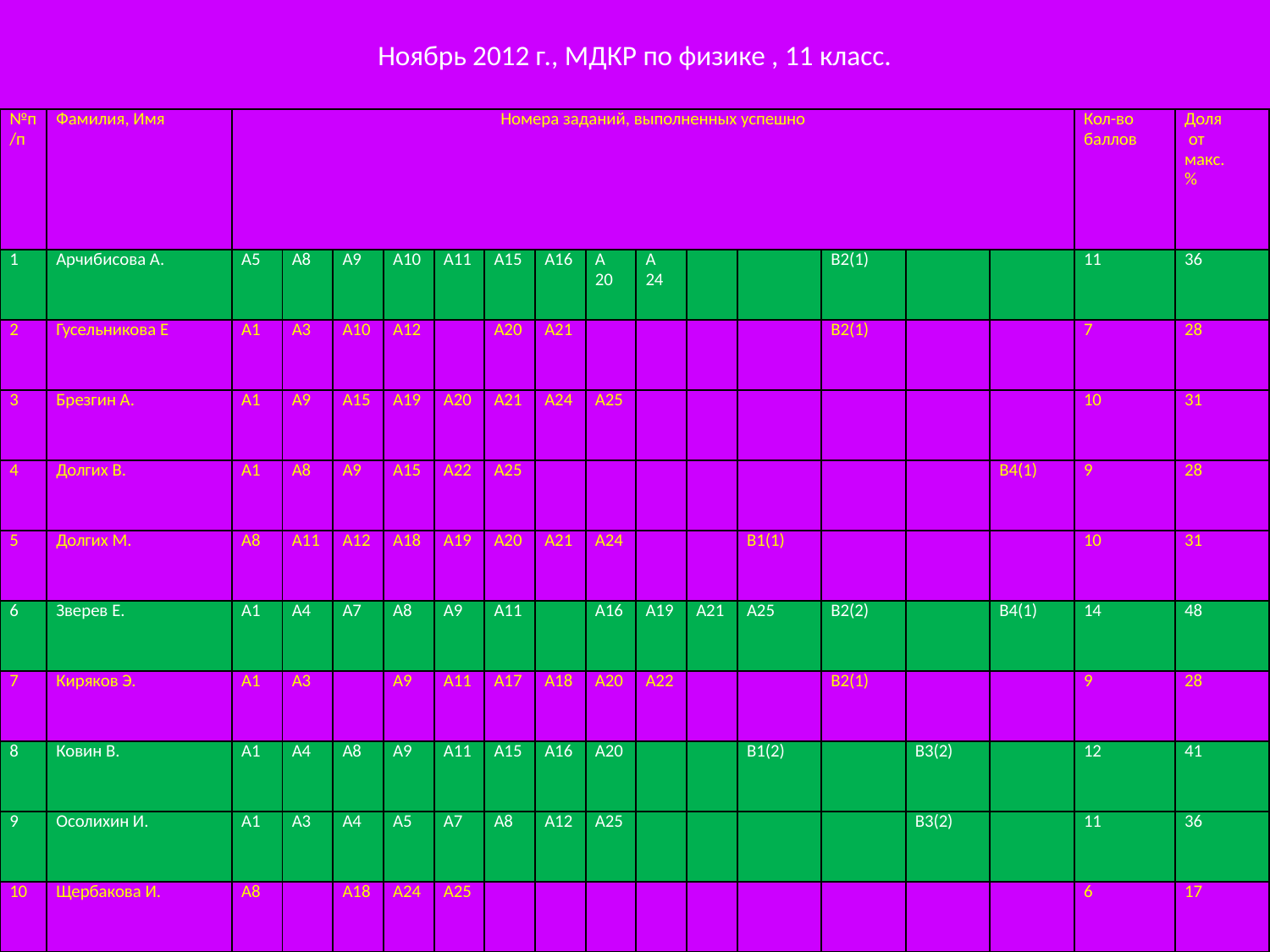

# Ноябрь 2012 г., МДКР по физике , 11 класс.
| №п/п | Фамилия, Имя | Номера заданий, выполненных успешно |  |  |  |  |  |  |  |  |  |  |  |  |  | Кол-во баллов | Доля от макс. % |
| --- | --- | --- | --- | --- | --- | --- | --- | --- | --- | --- | --- | --- | --- | --- | --- | --- | --- |
| 1 | Арчибисова А. | А5 | А8 | А9 | А10 | А11 | А15 | А16 | А 20 | А 24 |  |  | В2(1) |  |  | 11 | 36 |
| 2 | Гусельникова Е | А1 | А3 | А10 | А12 |  | А20 | А21 |  |  |  |  | В2(1) |  |  | 7 | 28 |
| 3 | Брезгин А. | А1 | А9 | А15 | А19 | А20 | А21 | А24 | А25 |  |  |  |  |  |  | 10 | 31 |
| 4 | Долгих В. | А1 | А8 | А9 | А15 | А22 | А25 |  |  |  |  |  |  |  | В4(1) | 9 | 28 |
| 5 | Долгих М. | А8 | А11 | А12 | А18 | А19 | А20 | А21 | А24 |  |  | В1(1) |  |  |  | 10 | 31 |
| 6 | Зверев Е. | А1 | А4 | А7 | А8 | А9 | А11 |  | А16 | А19 | А21 | А25 | В2(2) |  | В4(1) | 14 | 48 |
| 7 | Киряков Э. | А1 | А3 |  | А9 | А11 | А17 | А18 | А20 | А22 |  |  | В2(1) |  |  | 9 | 28 |
| 8 | Ковин В. | А1 | А4 | А8 | А9 | А11 | А15 | А16 | А20 |  |  | В1(2) |  | В3(2) |  | 12 | 41 |
| 9 | Осолихин И. | А1 | А3 | А4 | А5 | А7 | А8 | А12 | А25 |  |  |  |  | В3(2) |  | 11 | 36 |
| 10 | Щербакова И. | А8 |  | А18 | А24 | А25 |  |  |  |  |  |  |  |  |  | 6 | 17 |